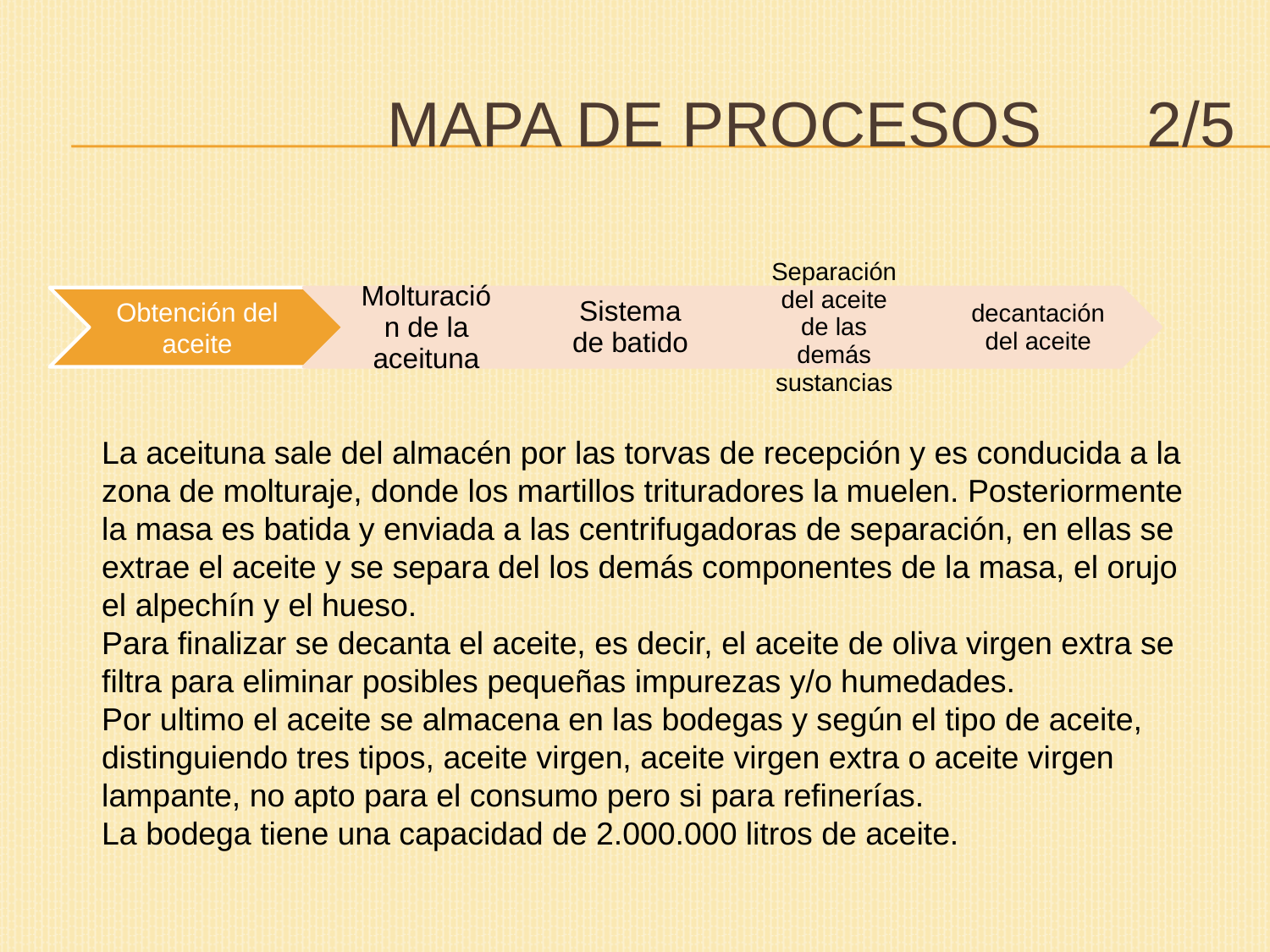

# Mapa de procesos      2/5
Molturación de la aceituna
Sistema de batido
Separación del aceite de las demás sustancias
decantación del aceite
Obtención del aceite
La aceituna sale del almacén por las torvas de recepción y es conducida a la zona de molturaje, donde los martillos trituradores la muelen. Posteriormente la masa es batida y enviada a las centrifugadoras de separación, en ellas se extrae el aceite y se separa del los demás componentes de la masa, el orujo el alpechín y el hueso.
Para finalizar se decanta el aceite, es decir, el aceite de oliva virgen extra se filtra para eliminar posibles pequeñas impurezas y/o humedades.
Por ultimo el aceite se almacena en las bodegas y según el tipo de aceite, distinguiendo tres tipos, aceite virgen, aceite virgen extra o aceite virgen lampante, no apto para el consumo pero si para refinerías.
La bodega tiene una capacidad de 2.000.000 litros de aceite.